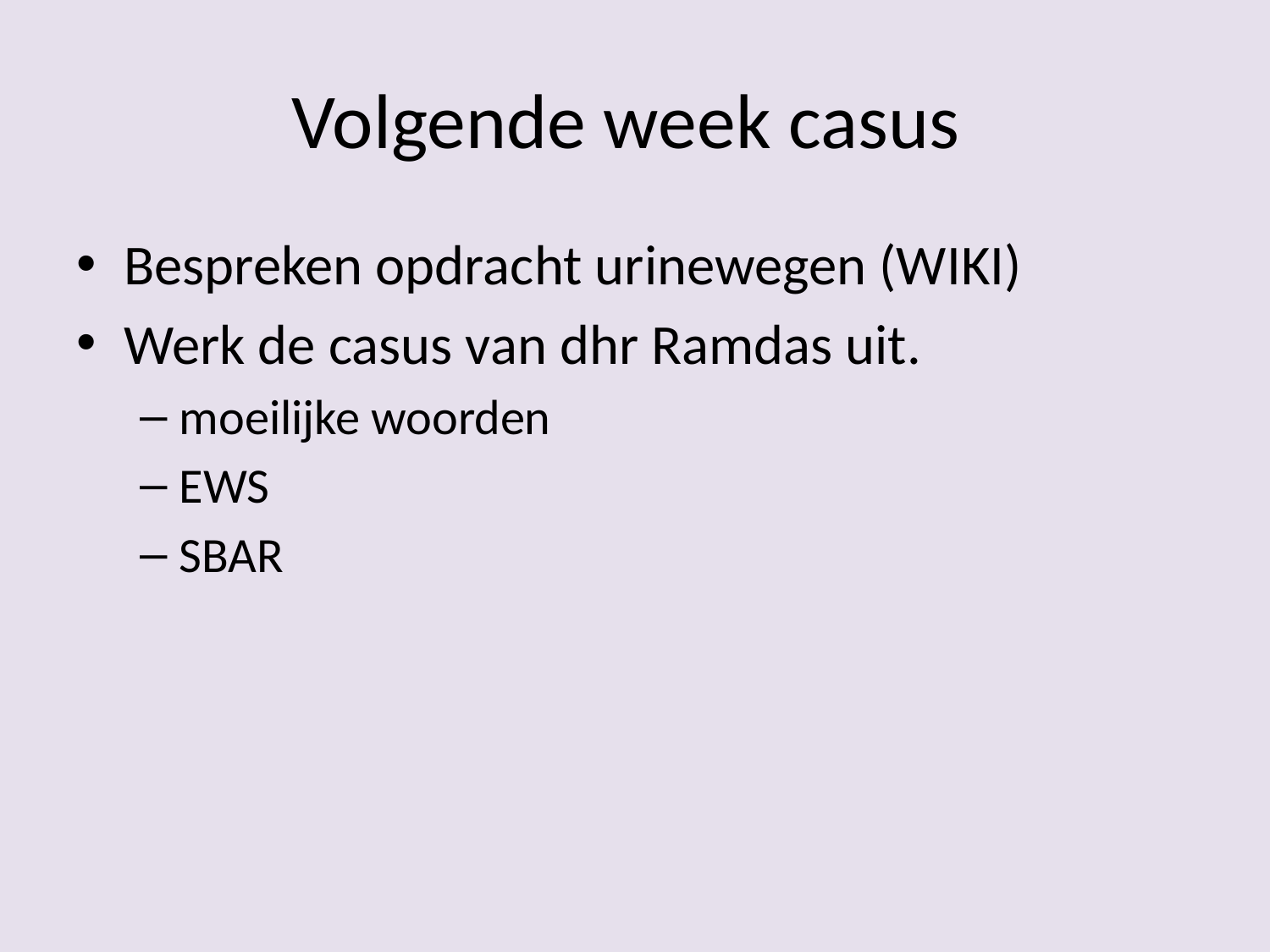

# Volgende week casus
Bespreken opdracht urinewegen (WIKI)
Werk de casus van dhr Ramdas uit.
moeilijke woorden
EWS
SBAR